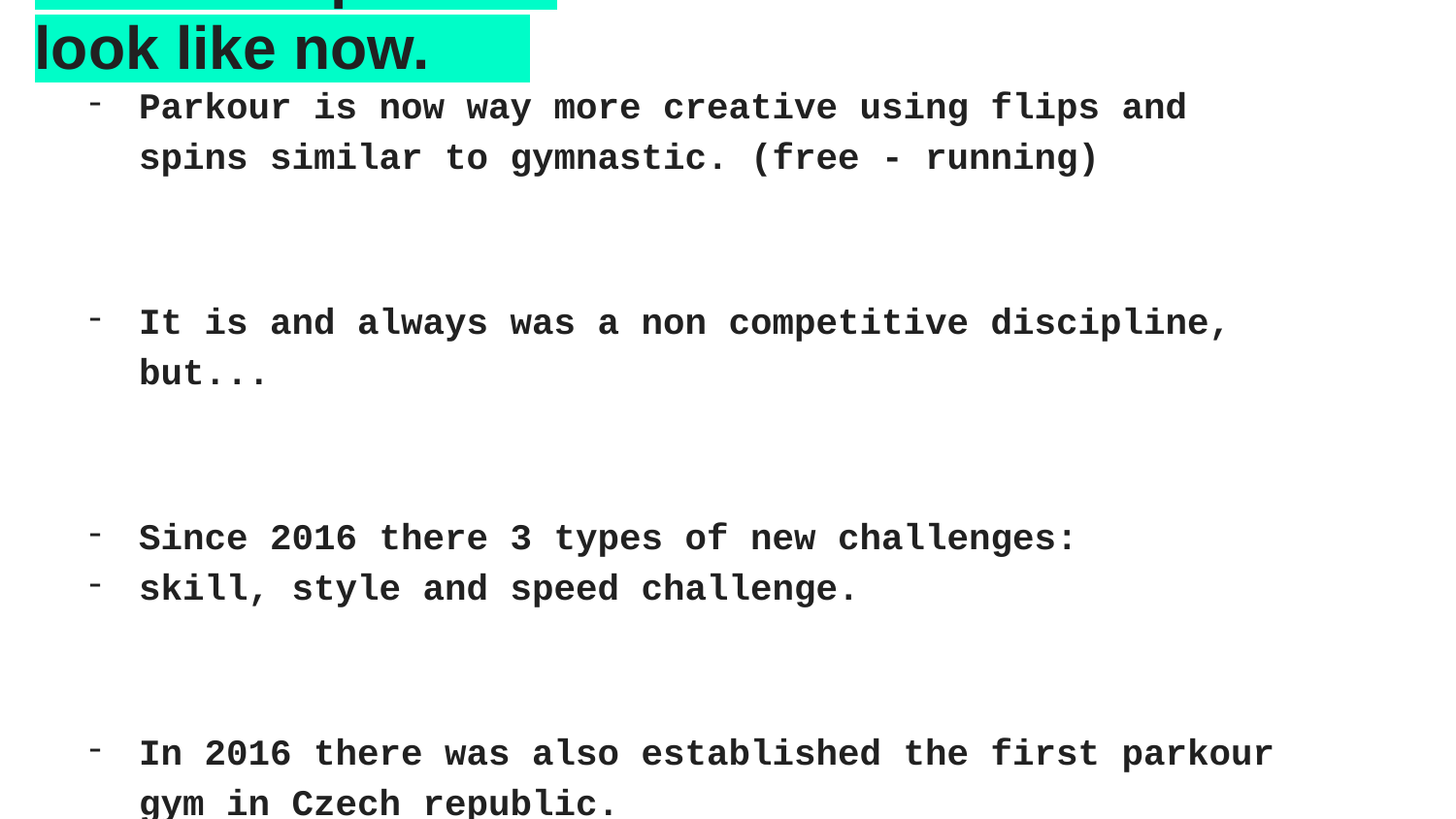

# how does parkour look like now.
Parkour is now way more creative using flips and spins similar to gymnastic. (free - running)

It is and always was a non competitive discipline, but...

Since 2016 there 3 types of new challenges:
skill, style and speed challenge.

In 2016 there was also established the first parkour gym in Czech republic.